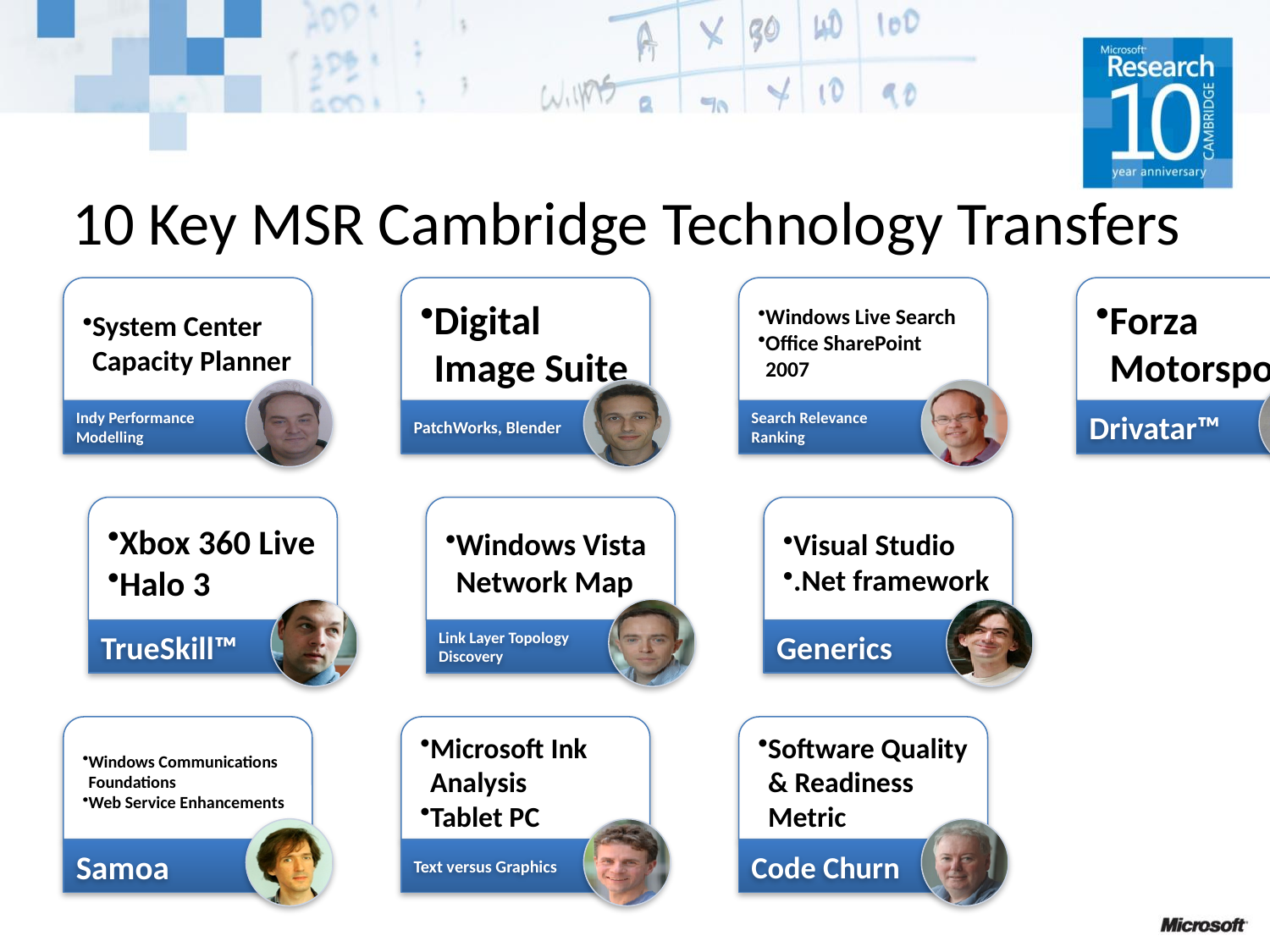

# 10 Key MSR Cambridge Technology Transfers
Indy Performance Modelling
System Center Capacity Planner
PatchWorks, Blender
Digital Image Suite
Search Relevance Ranking
Windows Live Search
Office SharePoint 2007
Drivatar™
TrueSkill™
Xbox 360 Live
Halo 3
Link Layer Topology Discovery
Windows Vista Network Map
Generics
Visual Studio
.Net framework
Samoa
Windows Communications Foundations
Web Service Enhancements
Text versus Graphics
Microsoft Ink Analysis
Tablet PC
Code Churn
Software Quality & Readiness Metric